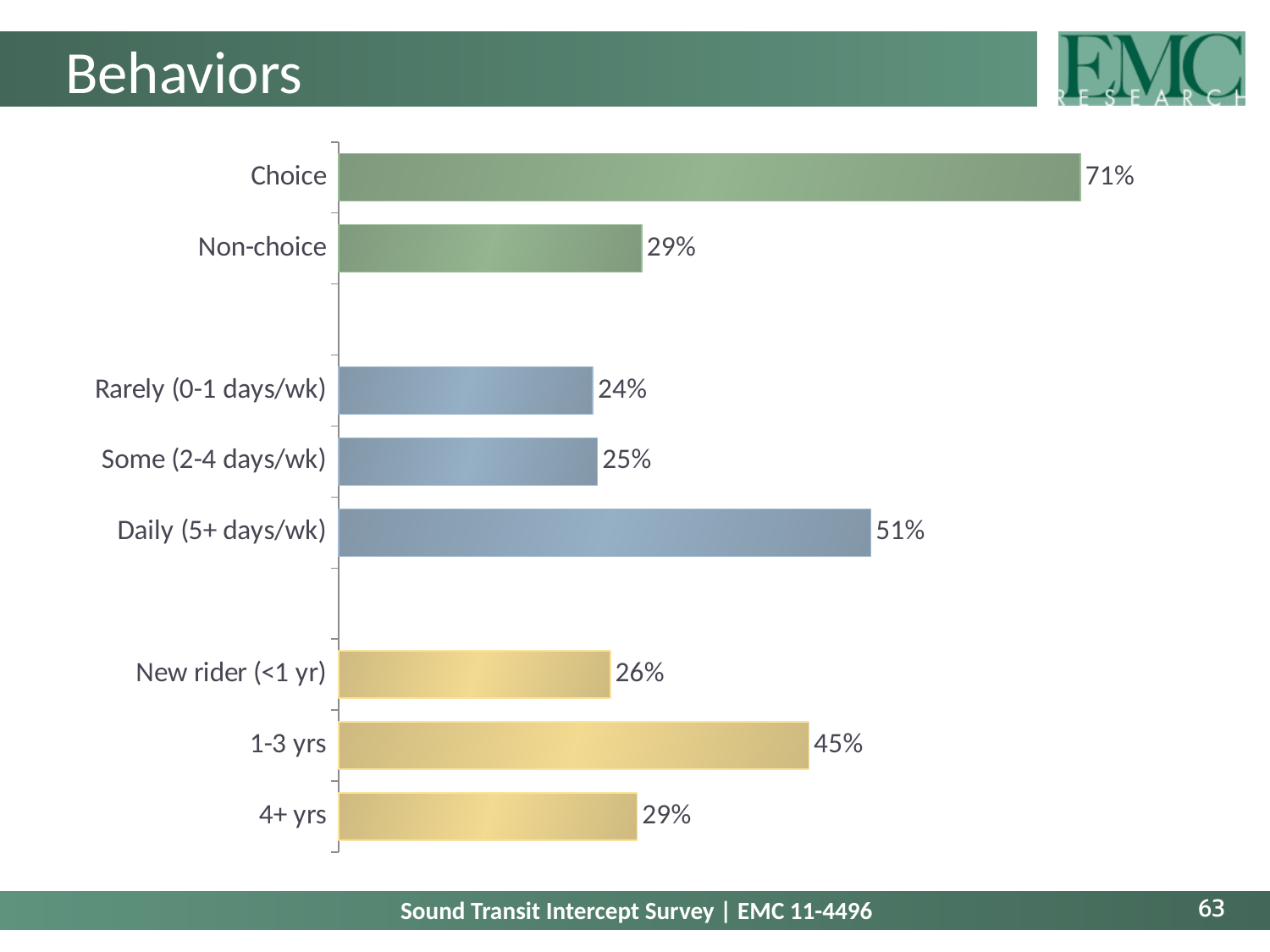

# Behaviors

### Chart

| Category | Overall |
|---|---|
| Choice | 0.71 |
| Non-choice | 0.29 |
|  | None |
| Rarely (0-1 days/wk) | 0.24310669732149856 |
| Some (2-4 days/wk) | 0.24746784671229427 |
| Daily (5+ days/wk) | 0.5094254471165287 |
|  | None |
| New rider (<1 yr) | 0.2599401123348056 |
| 1-3 yrs | 0.45010628581467793 |
| 4+ yrs | 0.285544457821088 |